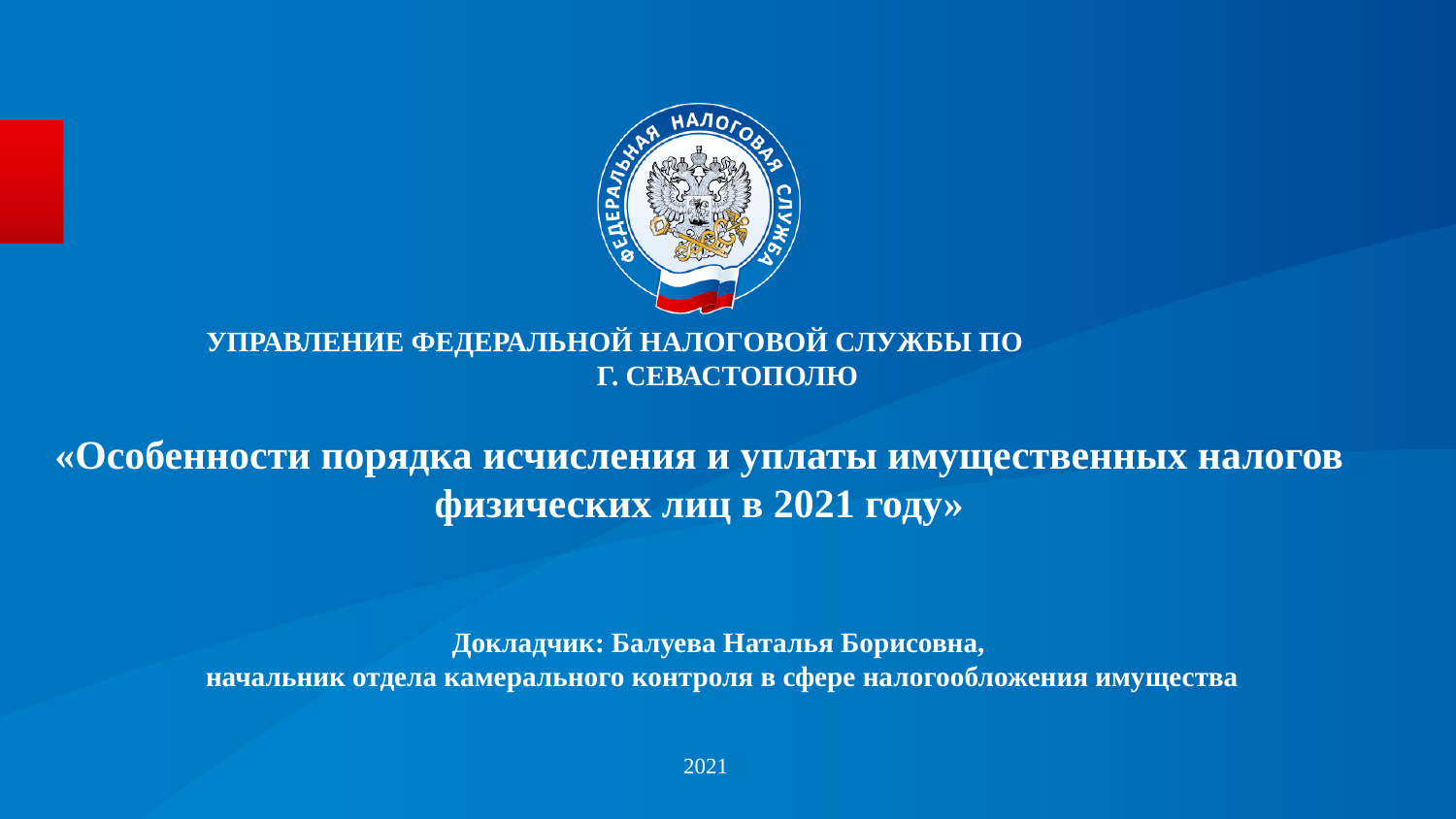

УПРАВЛЕНИЕ ФЕДЕРАЛЬНОЙ НАЛОГОВОЙ СЛУЖБЫ ПО                                 Г. СЕВАСТОПОЛЮ
# «Особенности порядка исчисления и уплаты имущественных налогов физических лиц в 2021 году»
Докладчик: Балуева Наталья Борисовна,
начальник отдела камерального контроля в сфере налогообложения имущества
2021